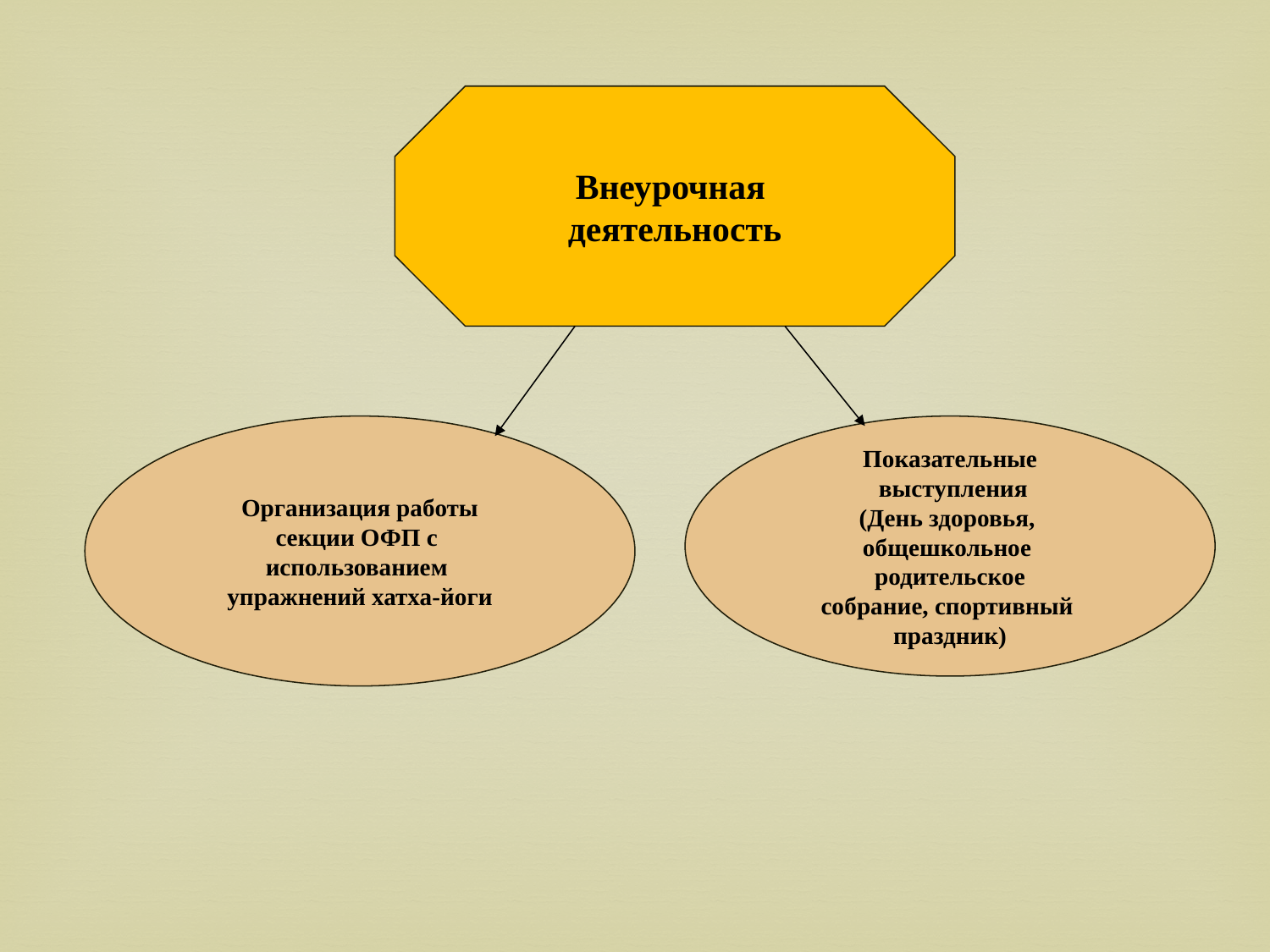

Внеурочная
деятельность

Организация работы
секции ОФП с
использованием
упражнений хатха-йоги
Показательные
 выступления
(День здоровья,
общешкольное
родительское
собрание, спортивный
праздник)